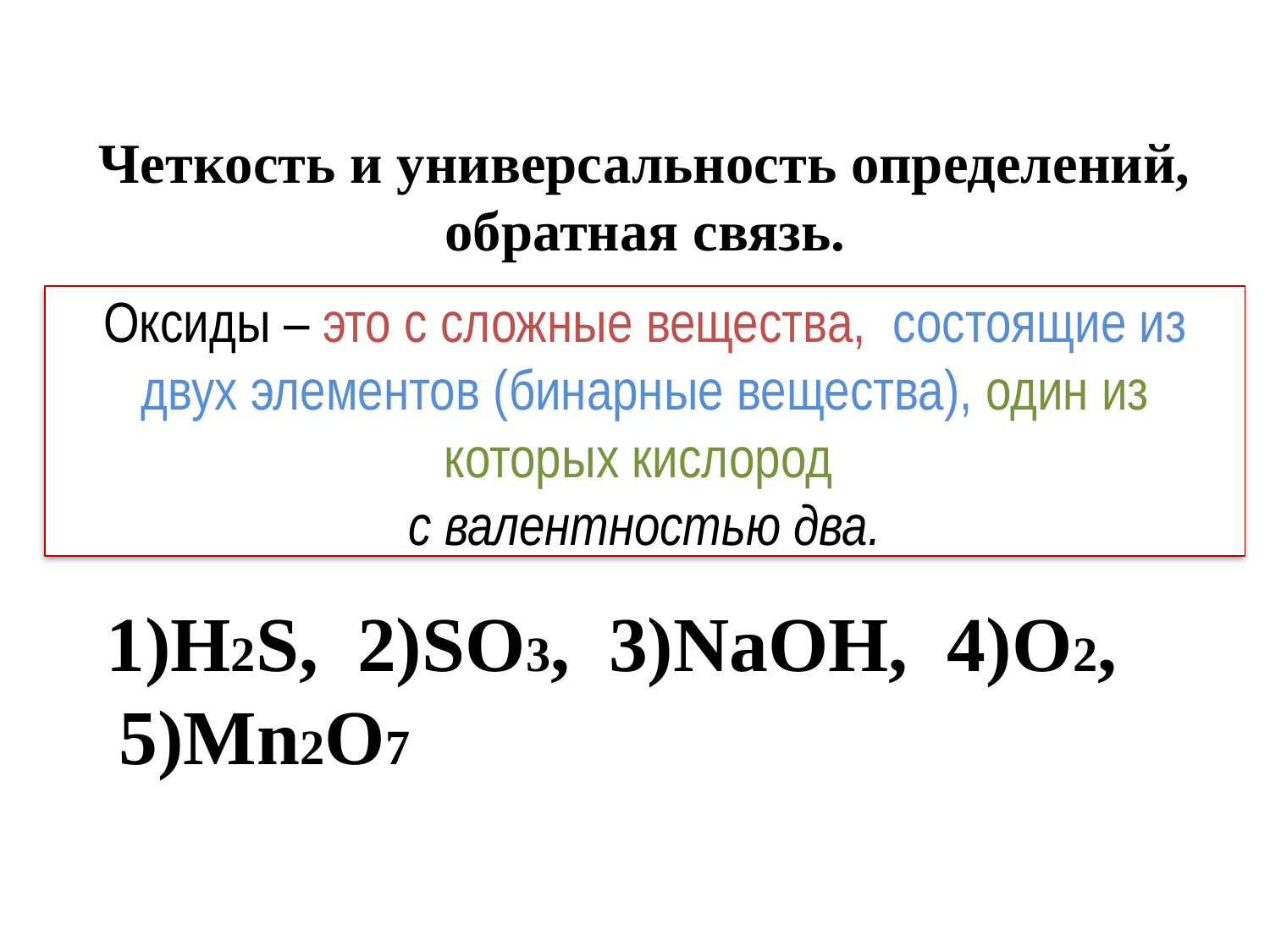

Четкость и универсальность определений, обратная связь.

   1)H2S,  2)SO3,  3)NaOH,  4)O2,  5)Mn2O7

Оксиды – это с сложные вещества,  состоящие из двух элементов (бинарные вещества), один из которых кислород
с валентностью два.